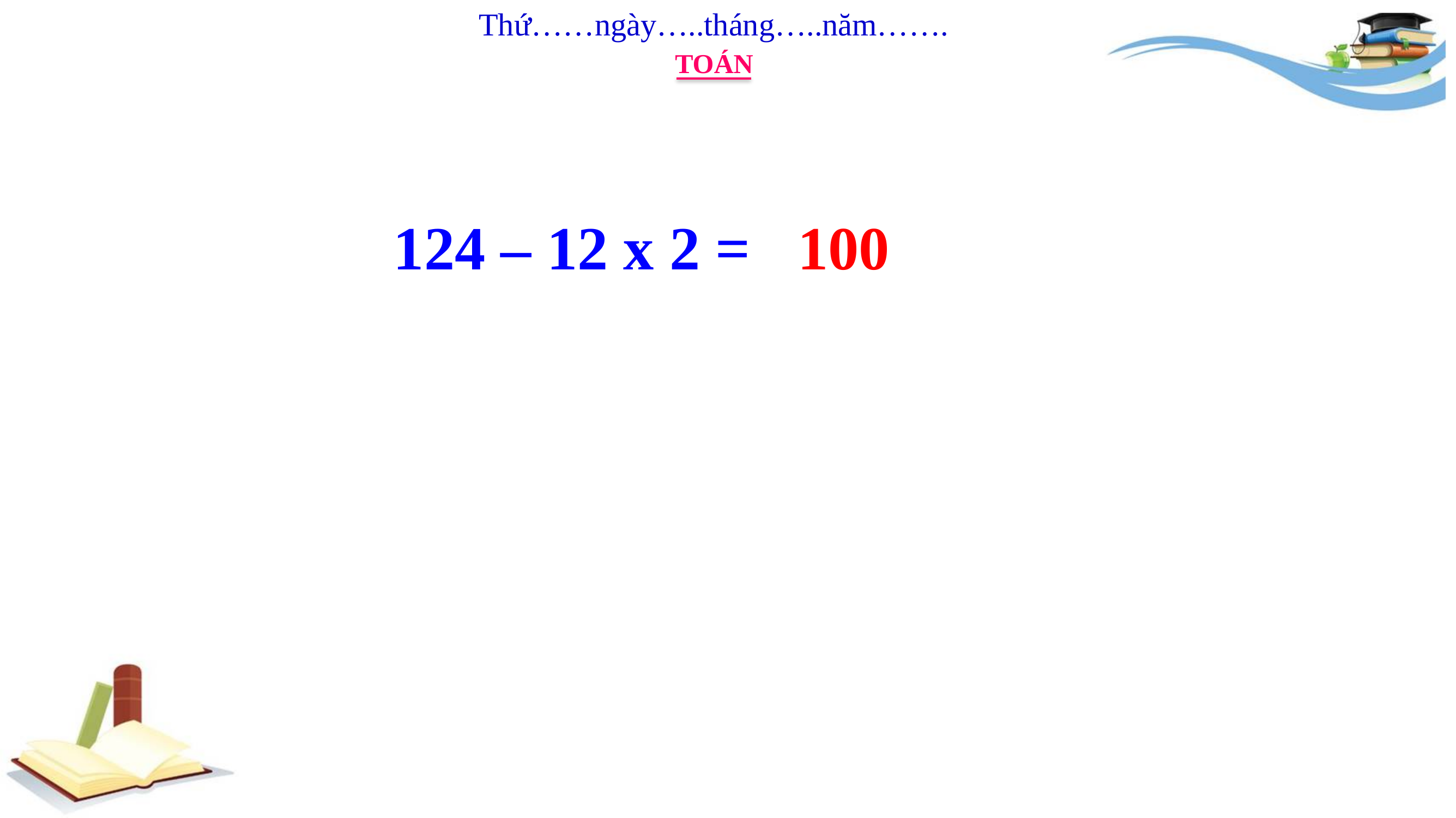

Thứ……ngày…..tháng…..năm…….
TOÁN
124 – 12 x 2 =
100